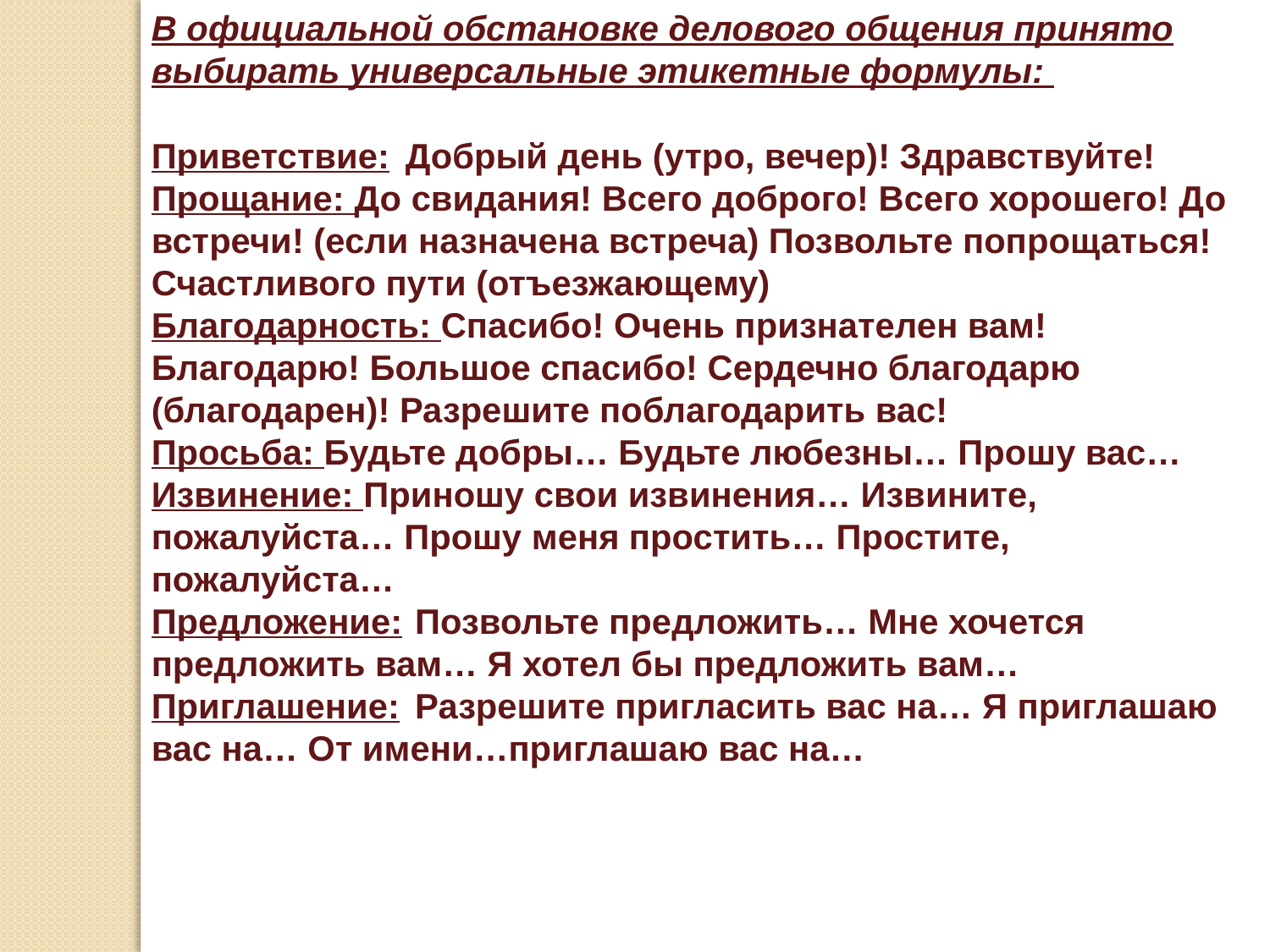

В официальной обстановке делового общения принято выбирать универсальные этикетные формулы:

Приветствие:	Добрый день (утро, вечер)! Здравствуйте!
Прощание: До свидания! Всего доброго! Всего хорошего! До встречи! (если назначена встреча) Позвольте попрощаться! Счастливого пути (отъезжающему)
Благодарность: Спасибо! Очень признателен вам! Благодарю! Большое спасибо! Сердечно благодарю (благодарен)! Разрешите поблагодарить вас!
Просьба: Будьте добры… Будьте любезны… Прошу вас…
Извинение: Приношу свои извинения… Извините, пожалуйста… Прошу меня простить… Простите, пожалуйста…
Предложение:	 Позвольте предложить… Мне хочется предложить вам… Я хотел бы предложить вам…
Приглашение:	 Разрешите пригласить вас на… Я приглашаю вас на… От имени…приглашаю вас на…